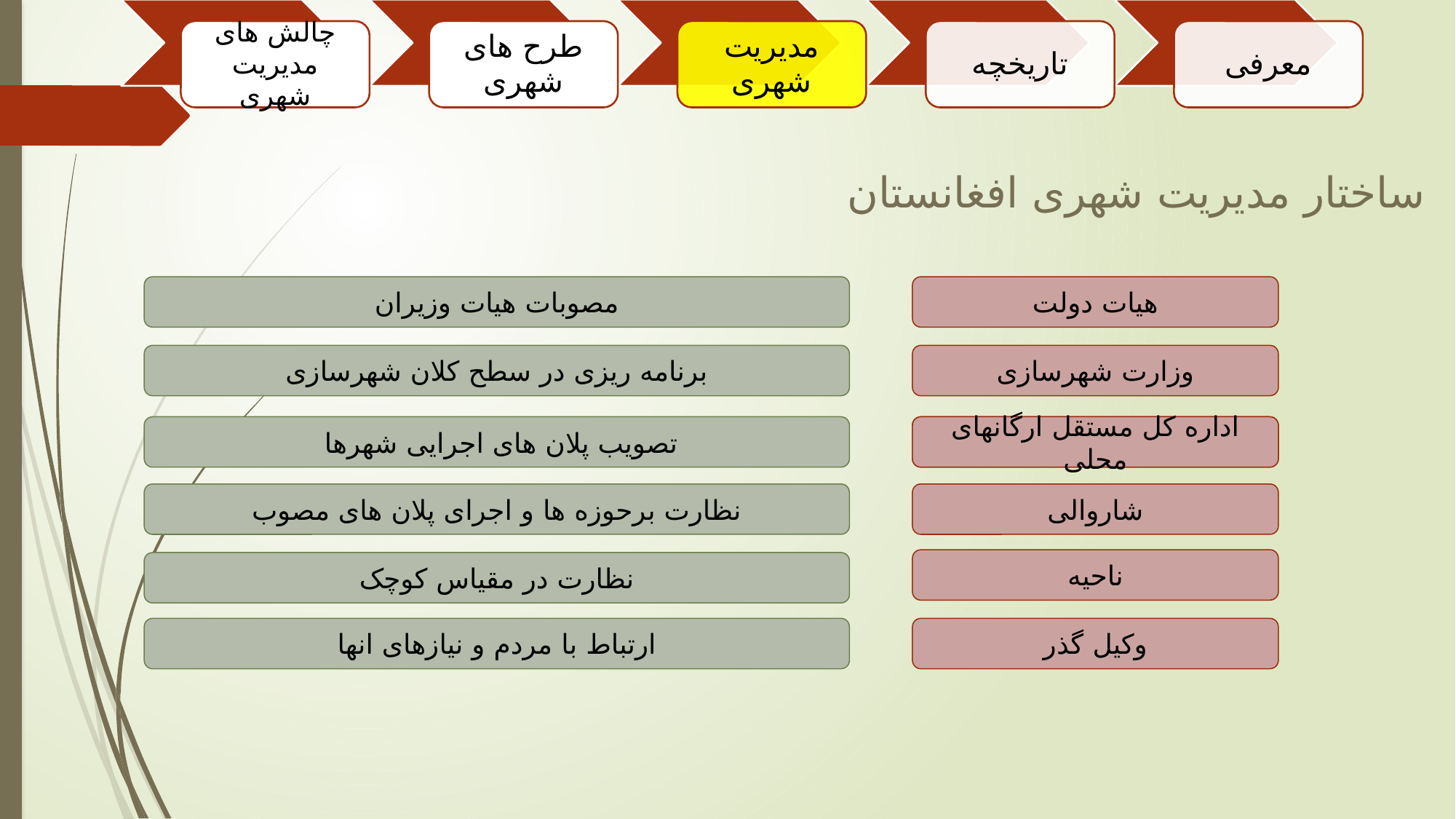

معرفی
تاریخچه
چالش های مدیریت شهری
مدیریت شهری
طرح های شهری
ساختار مدیریت شهری افغانستان
مصوبات هیات وزیران
هیات دولت
برنامه ریزی در سطح کلان شهرسازی
وزارت شهرسازی
اداره کل مستقل ارگانهای محلی
تصویب پلان های اجرایی شهرها
شهرداری
نظارت برحوزه ها و اجرای پلان های مصوب
شاروالی
ناحیه
نظارت در مقیاس کوچک
ارتباط با مردم و نیازهای انها
وکیل گذر